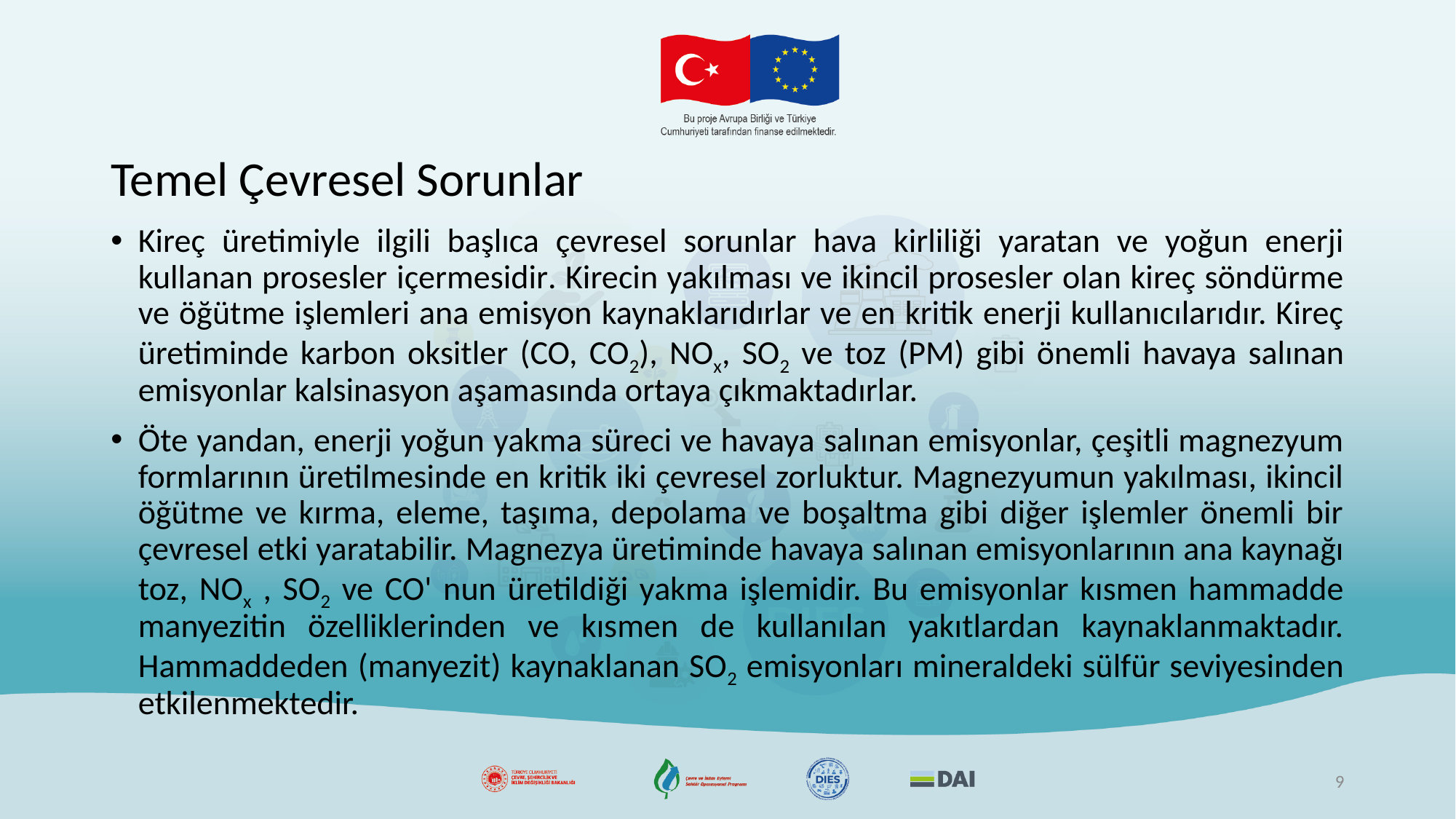

# Temel Çevresel Sorunlar
Kireç üretimiyle ilgili başlıca çevresel sorunlar hava kirliliği yaratan ve yoğun enerji kullanan prosesler içermesidir. Kirecin yakılması ve ikincil prosesler olan kireç söndürme ve öğütme işlemleri ana emisyon kaynaklarıdırlar ve en kritik enerji kullanıcılarıdır. Kireç üretiminde karbon oksitler (CO, CO2), NOx, SO2 ve toz (PM) gibi önemli havaya salınan emisyonlar kalsinasyon aşamasında ortaya çıkmaktadırlar.
Öte yandan, enerji yoğun yakma süreci ve havaya salınan emisyonlar, çeşitli magnezyum formlarının üretilmesinde en kritik iki çevresel zorluktur. Magnezyumun yakılması, ikincil öğütme ve kırma, eleme, taşıma, depolama ve boşaltma gibi diğer işlemler önemli bir çevresel etki yaratabilir. Magnezya üretiminde havaya salınan emisyonlarının ana kaynağı toz, NOx , SO2 ve CO' nun üretildiği yakma işlemidir. Bu emisyonlar kısmen hammadde manyezitin özelliklerinden ve kısmen de kullanılan yakıtlardan kaynaklanmaktadır. Hammaddeden (manyezit) kaynaklanan SO2 emisyonları mineraldeki sülfür seviyesinden etkilenmektedir.
9